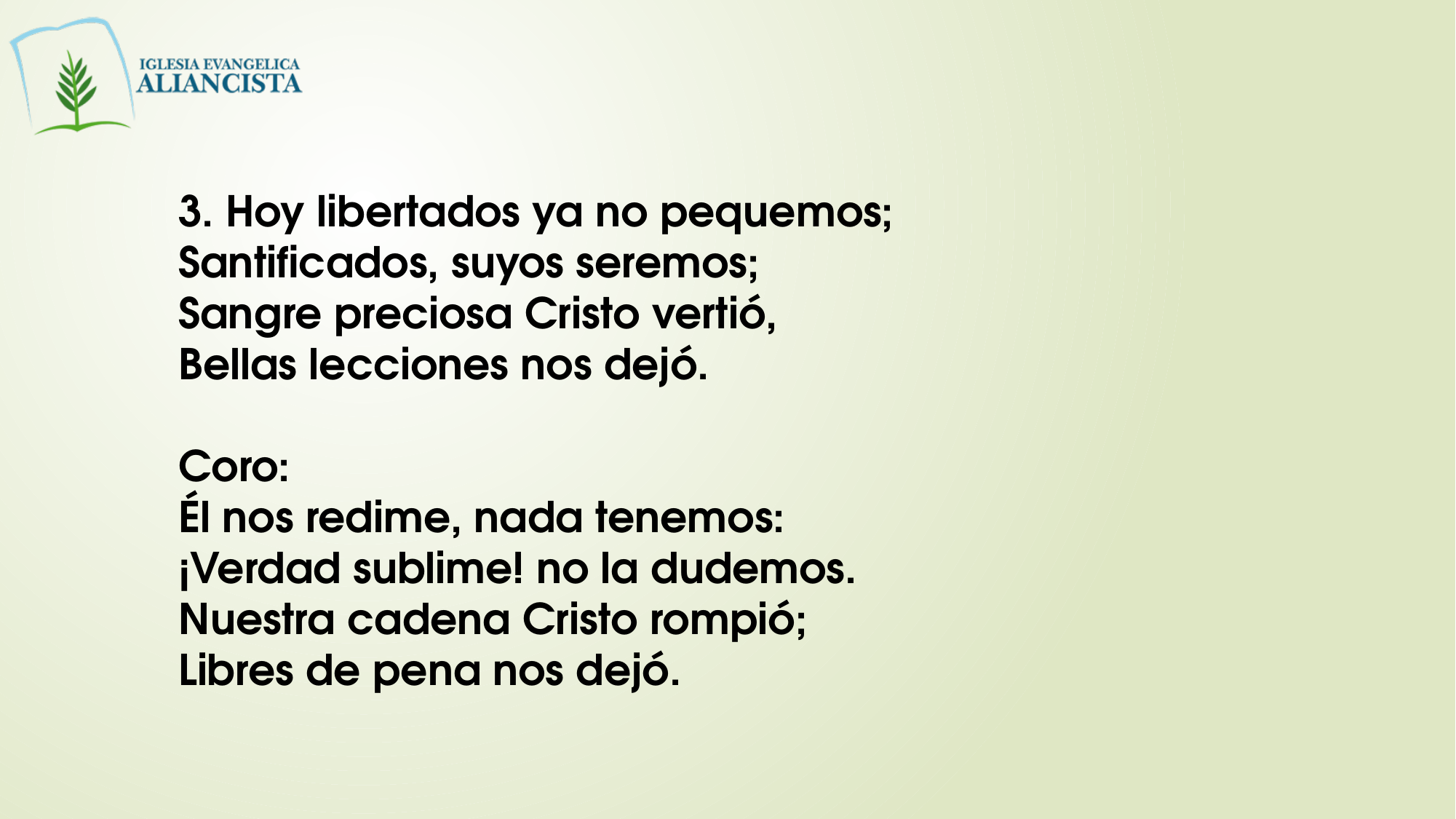

3. Hoy libertados ya no pequemos;
Santificados, suyos seremos;
Sangre preciosa Cristo vertió,
Bellas lecciones nos dejó.

Coro:
Él nos redime, nada tenemos:
¡Verdad sublime! no la dudemos.
Nuestra cadena Cristo rompió;
Libres de pena nos dejó.